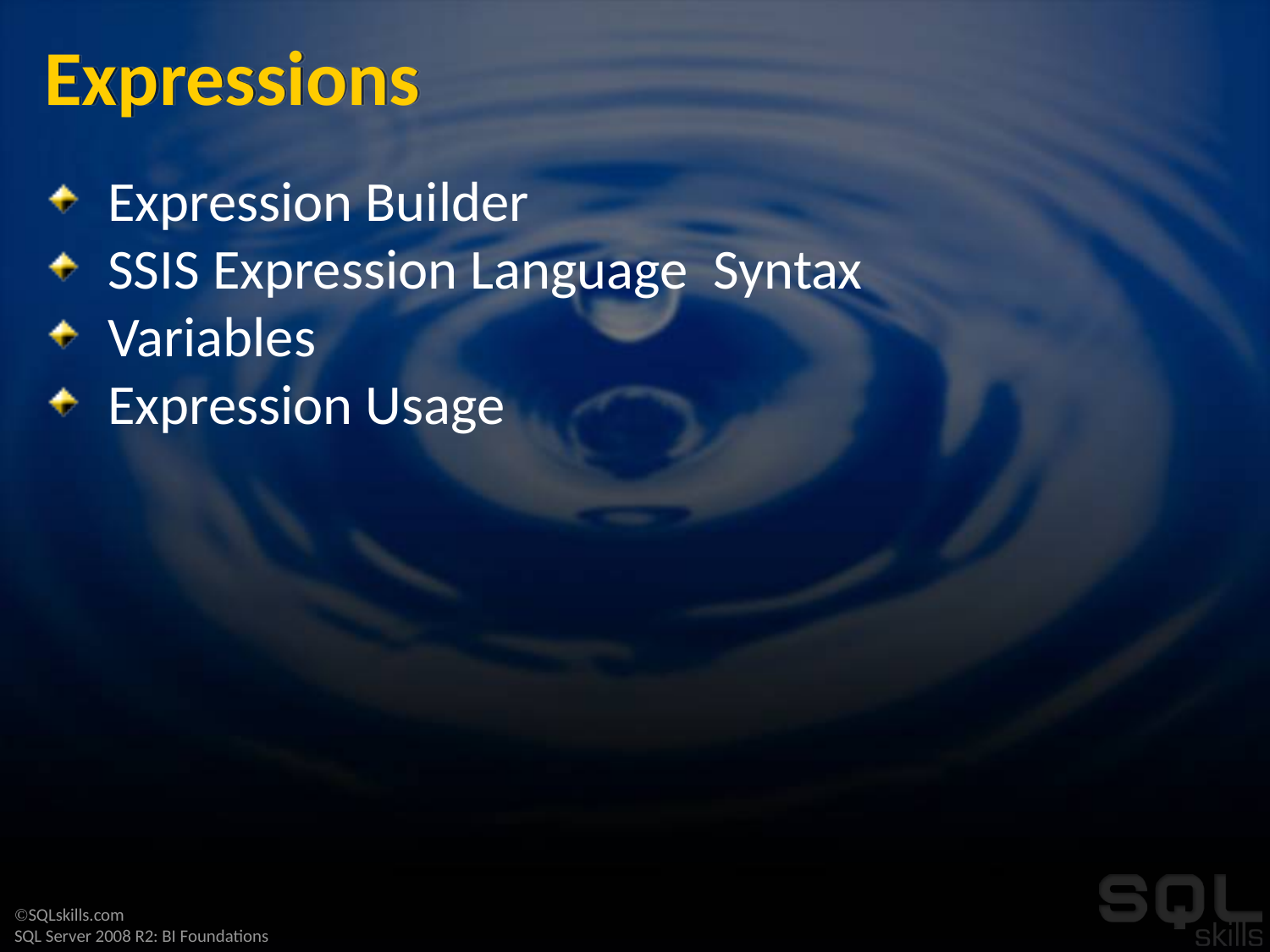

# Expressions
Expression Builder
SSIS Expression Language  Syntax
Variables
Expression Usage